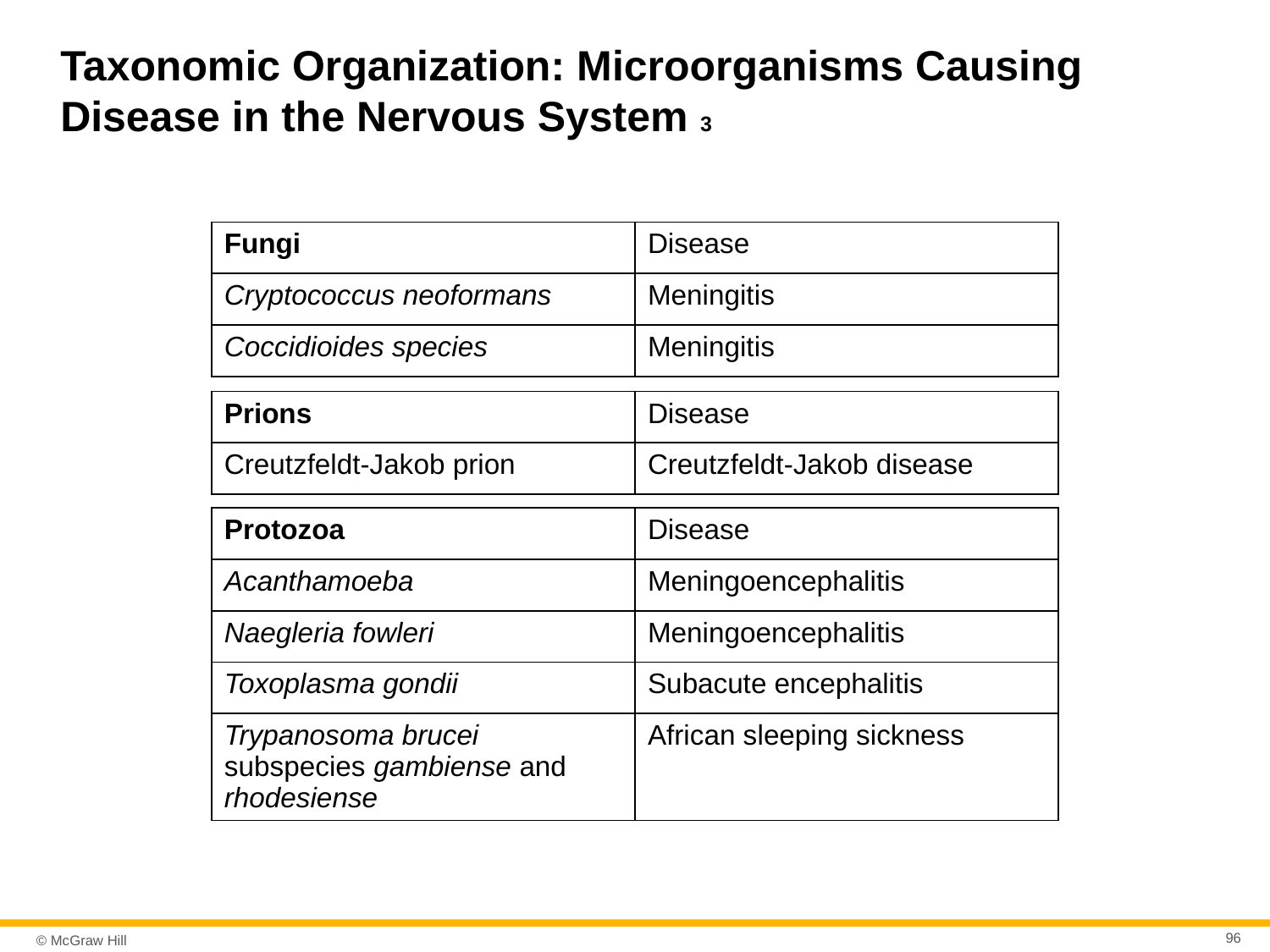

# Taxonomic Organization: Microorganisms Causing Disease in the Nervous System 3
| Fungi | Disease |
| --- | --- |
| Cryptococcus neoformans | Meningitis |
| Coccidioides species | Meningitis |
| Prions | Disease |
| --- | --- |
| Creutzfeldt-Jakob prion | Creutzfeldt-Jakob disease |
| Protozoa | Disease |
| --- | --- |
| Acanthamoeba | Meningoencephalitis |
| Naegleria fowleri | Meningoencephalitis |
| Toxoplasma gondii | Subacute encephalitis |
| Trypanosoma brucei subspecies gambiense and rhodesiense | African sleeping sickness |